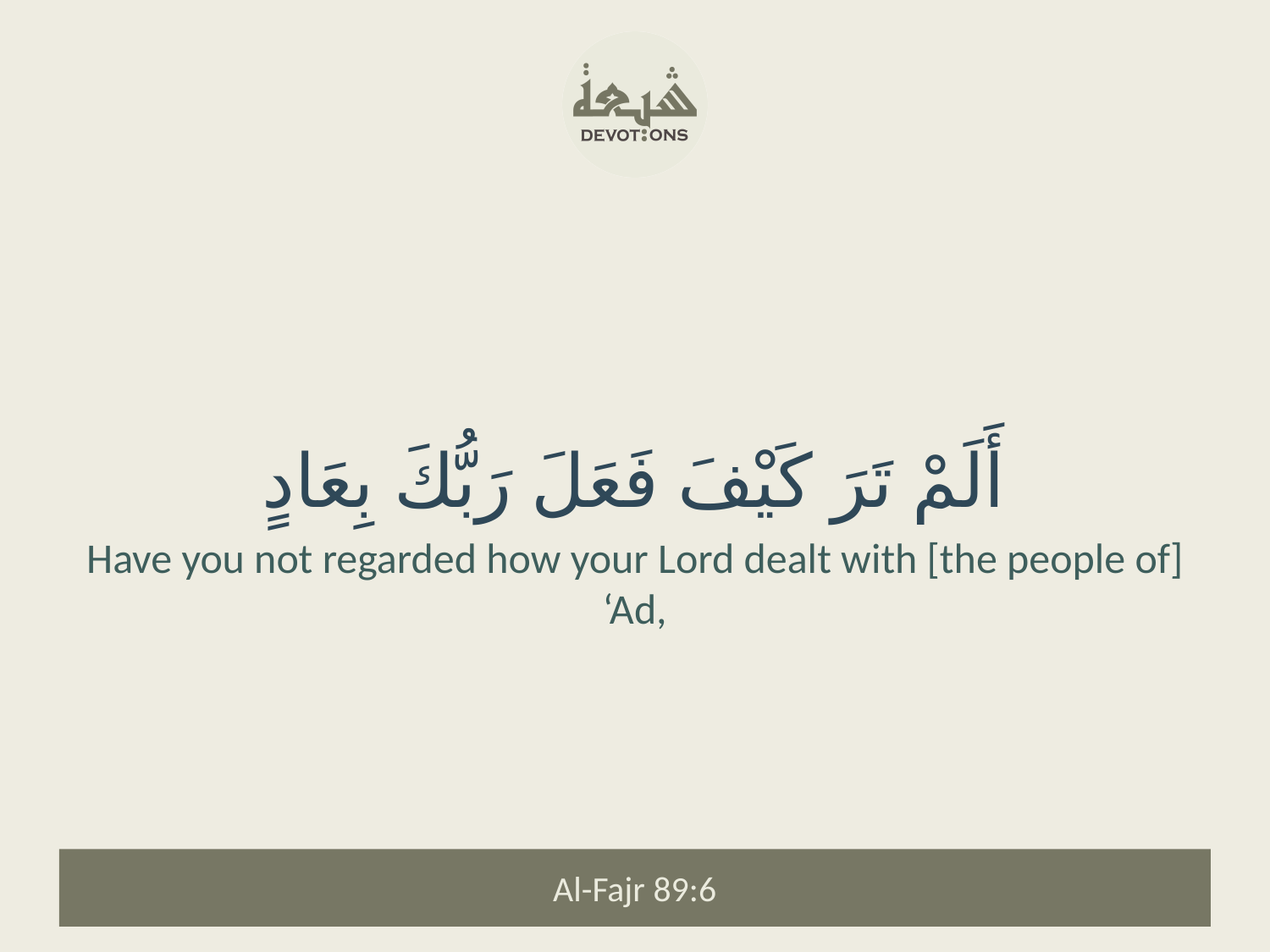

أَلَمْ تَرَ كَيْفَ فَعَلَ رَبُّكَ بِعَادٍ
Have you not regarded how your Lord dealt with [the people of] ‘Ad,
Al-Fajr 89:6